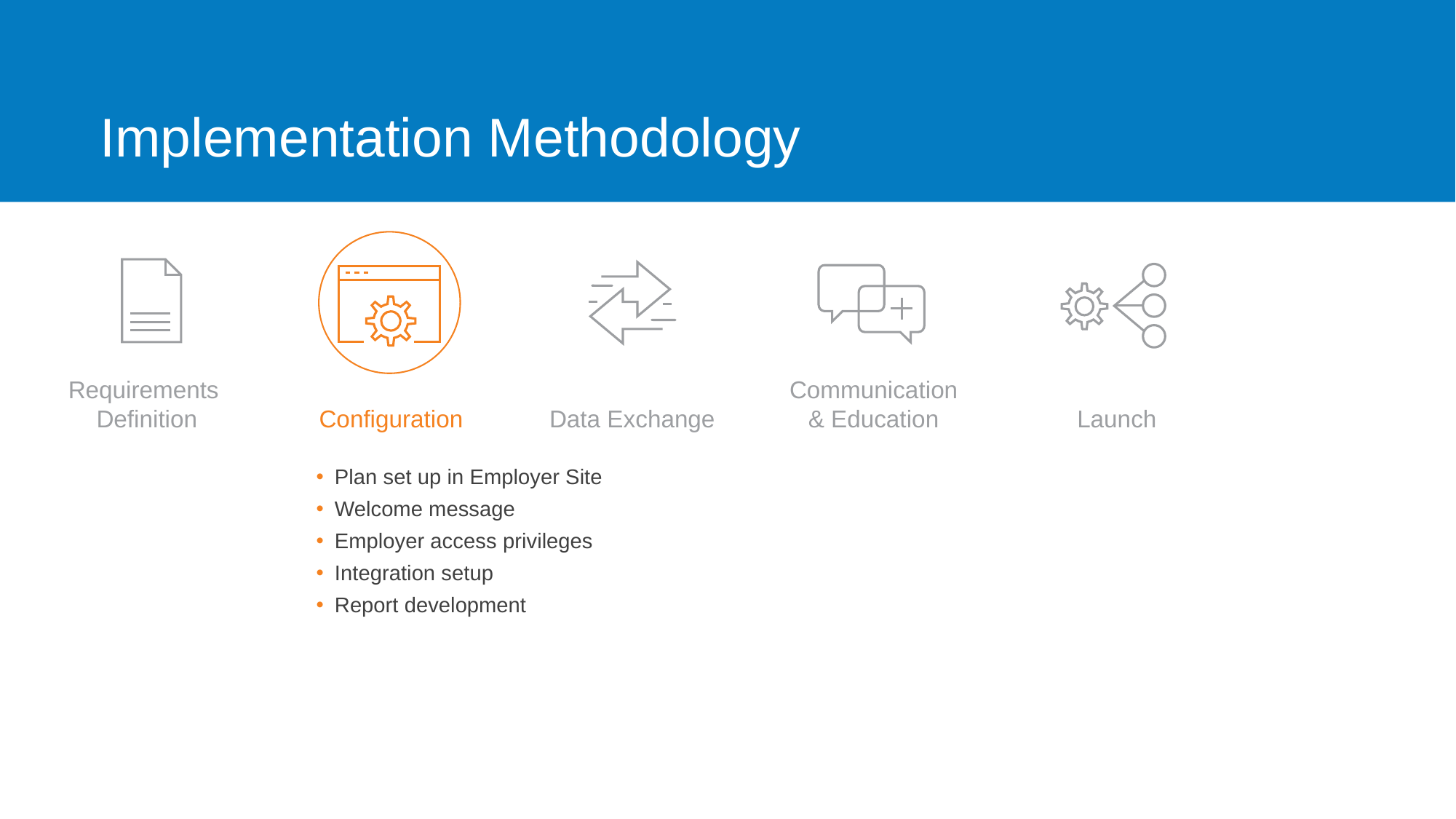

# Implementation Methodology

Requirements
Definition
Communication
& Education
Configuration
Data Exchange
Launch
Plan set up in Employer Site
Welcome message
Employer access privileges
Integration setup
Report development